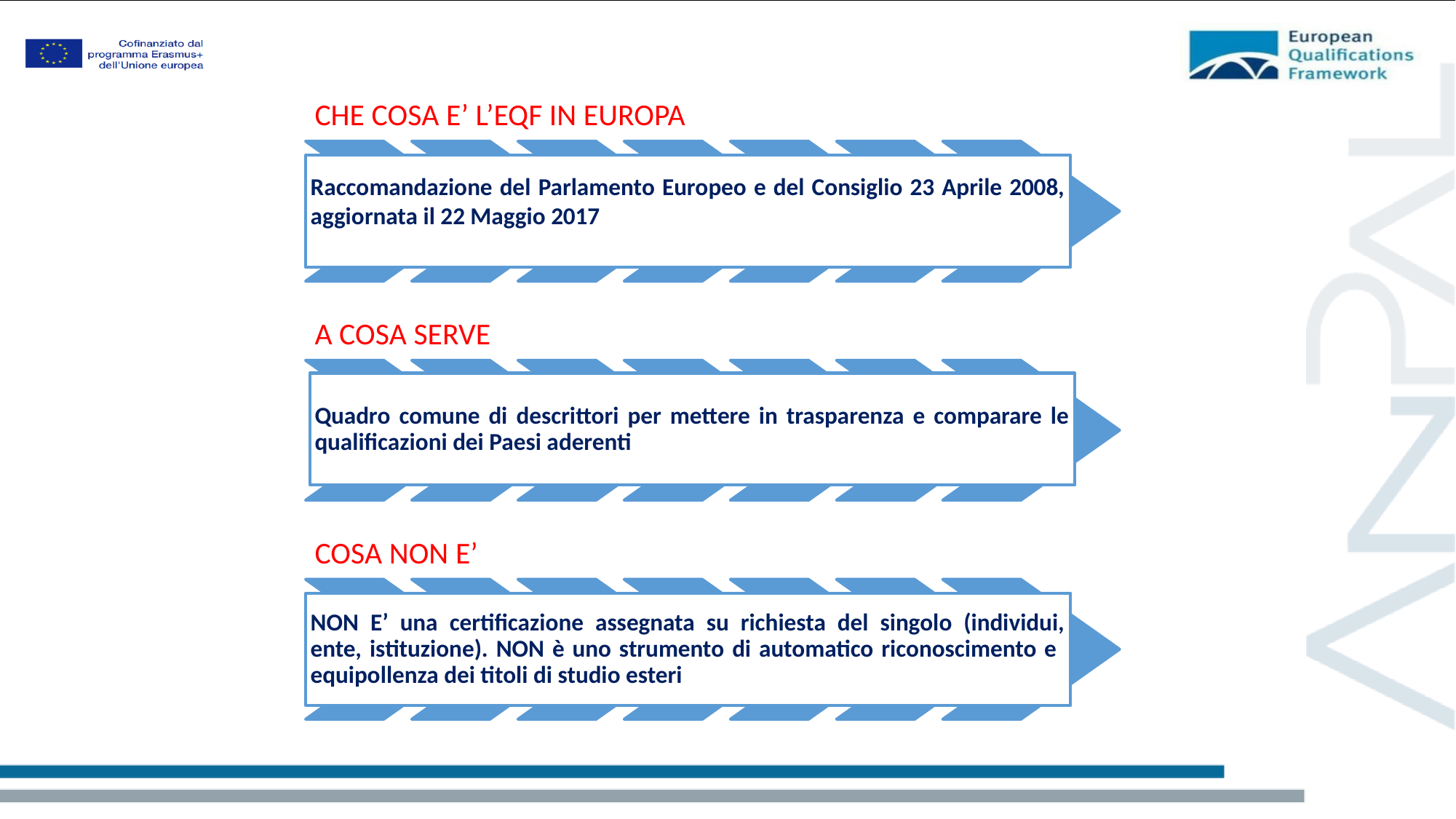

CHE COSA E’ L’EQF IN EUROPA
Raccomandazione del Parlamento Europeo e del Consiglio 23 Aprile 2008, aggiornata il 22 Maggio 2017

A COSA SERVE
Quadro comune di descrittori per mettere in trasparenza e comparare le qualificazioni dei Paesi aderenti
COSA NON E’
NON E’ una certificazione assegnata su richiesta del singolo (individui, ente, istituzione). NON è uno strumento di automatico riconoscimento e  equipollenza dei titoli di studio esteri